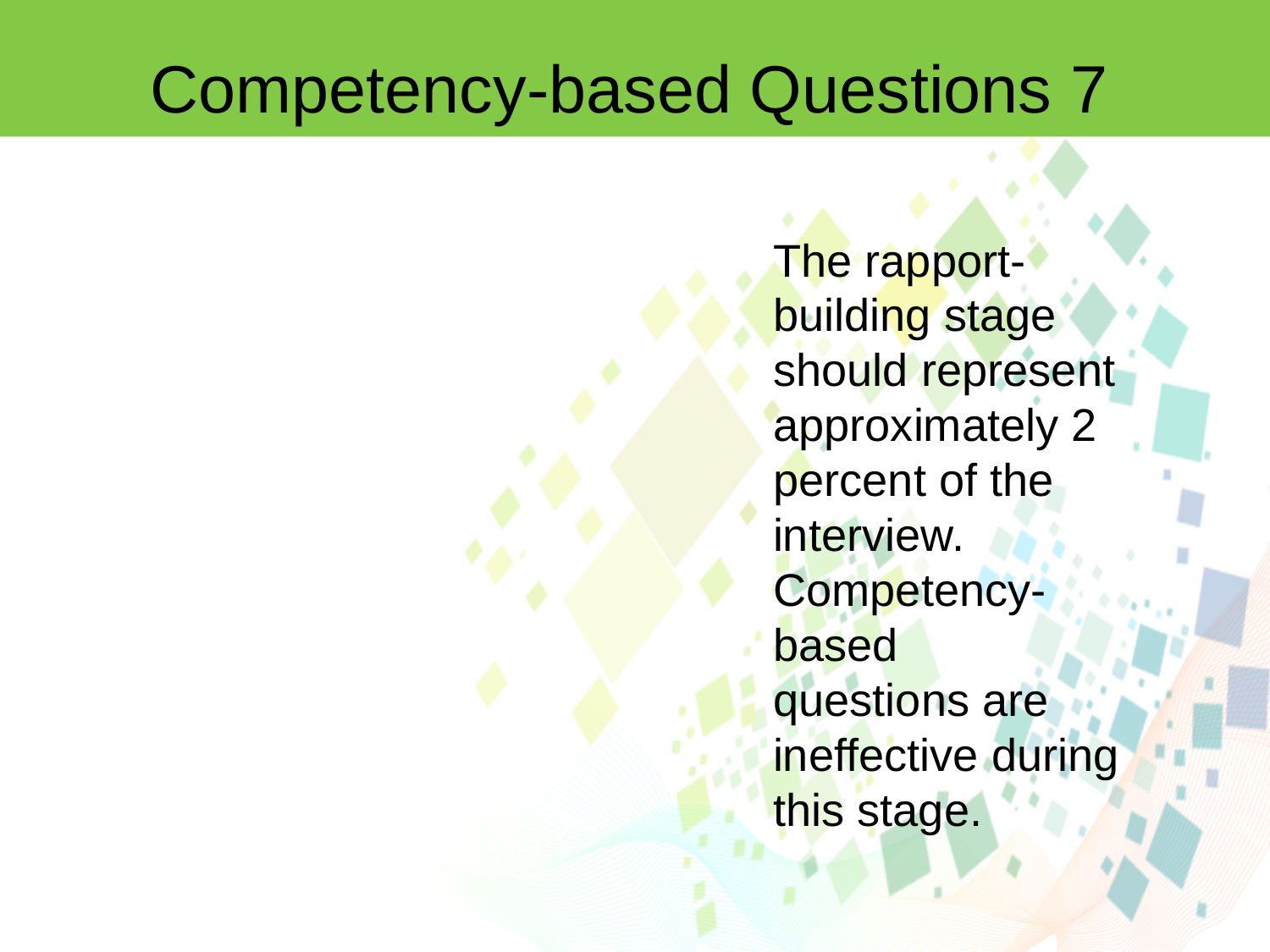

Competency-based Questions 7
The rapport-building stage
should represent approximately 2 percent of the interview. Competency-based
questions are ineffective during this stage.